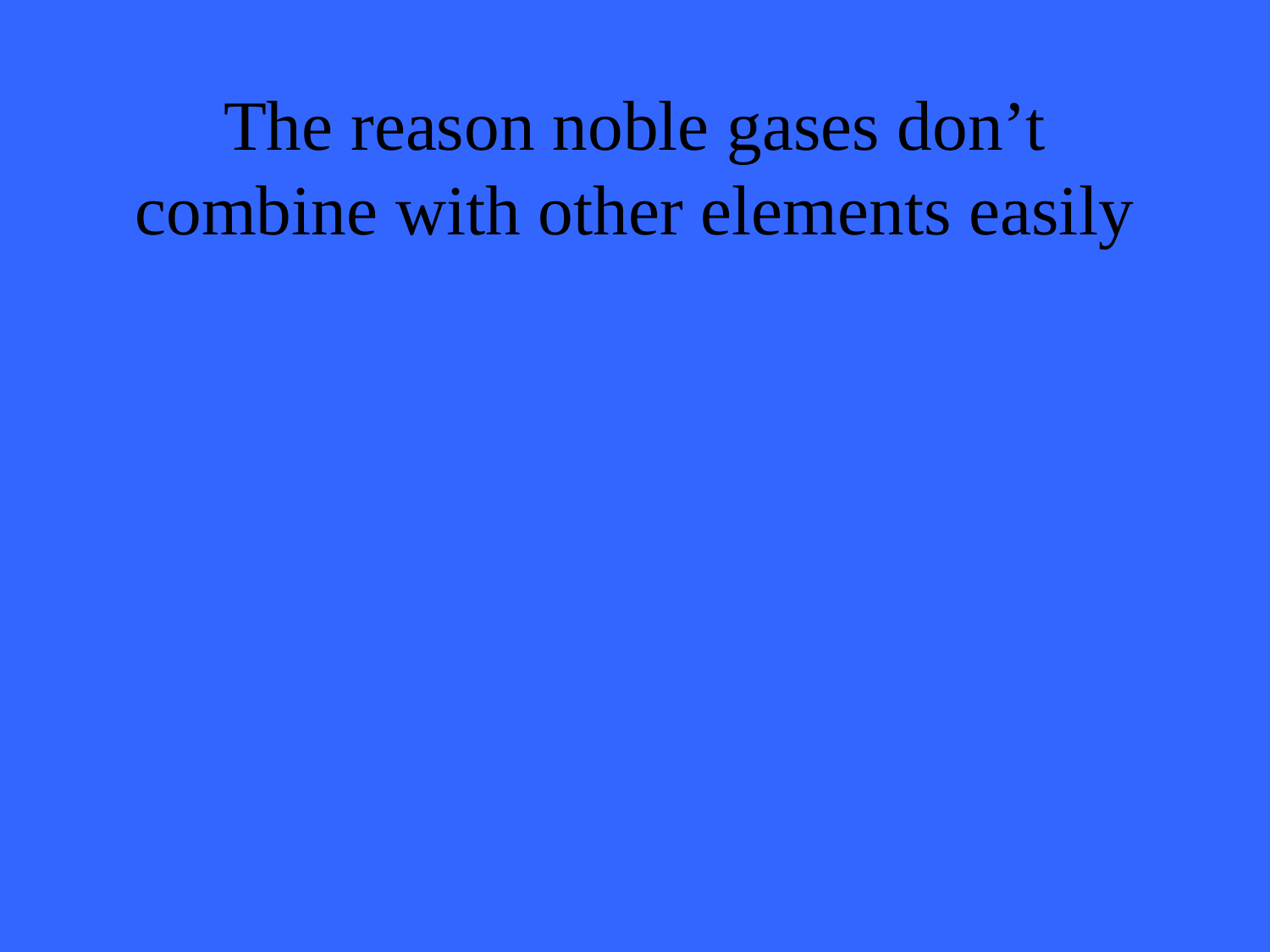

# The reason noble gases don’t combine with other elements easily